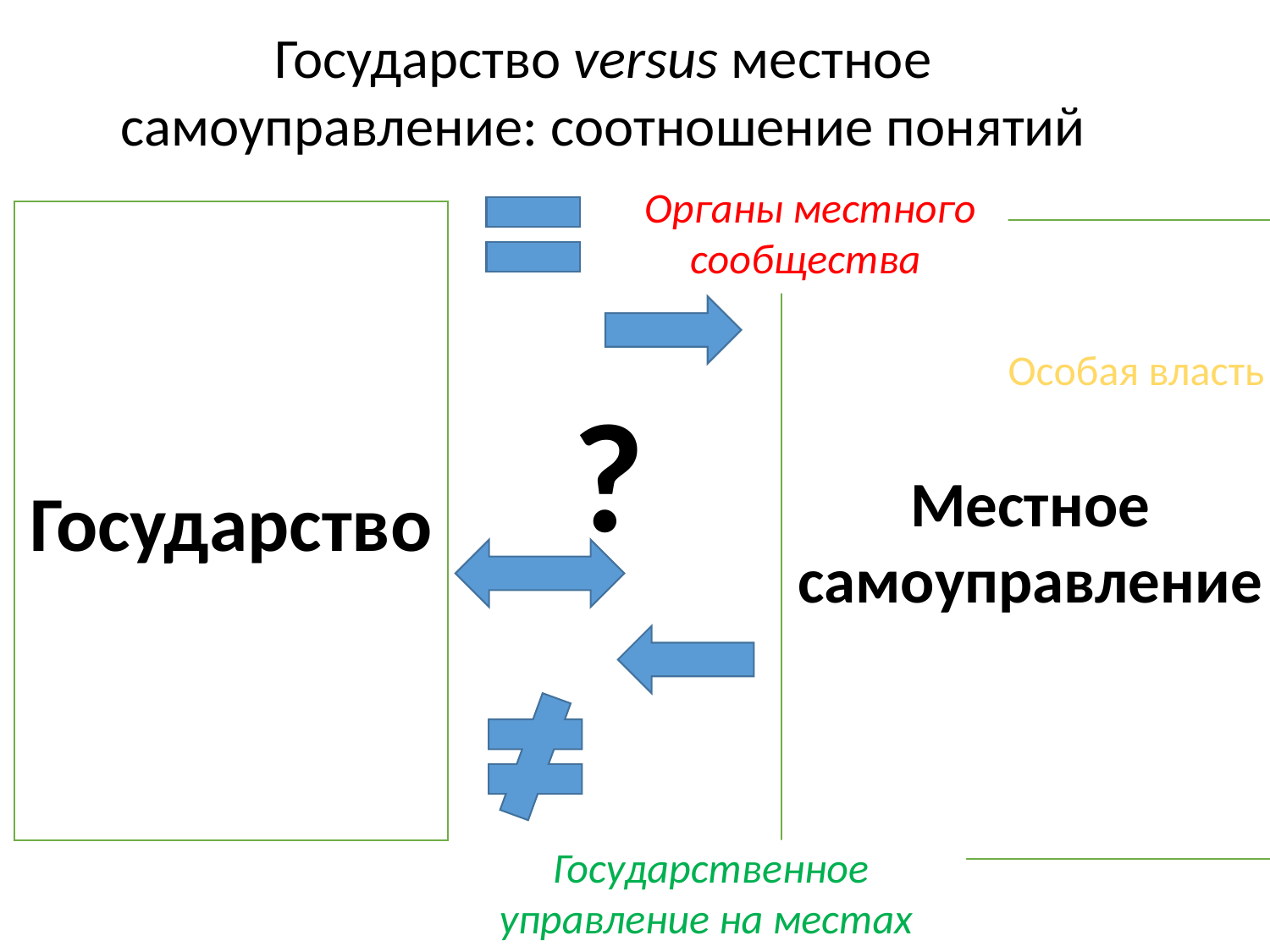

Государство versus местное самоуправление: соотношение понятий
Органы местного сообщества

Государство
Местное самоуправление

Особая власть
?

Государственное управление на местах